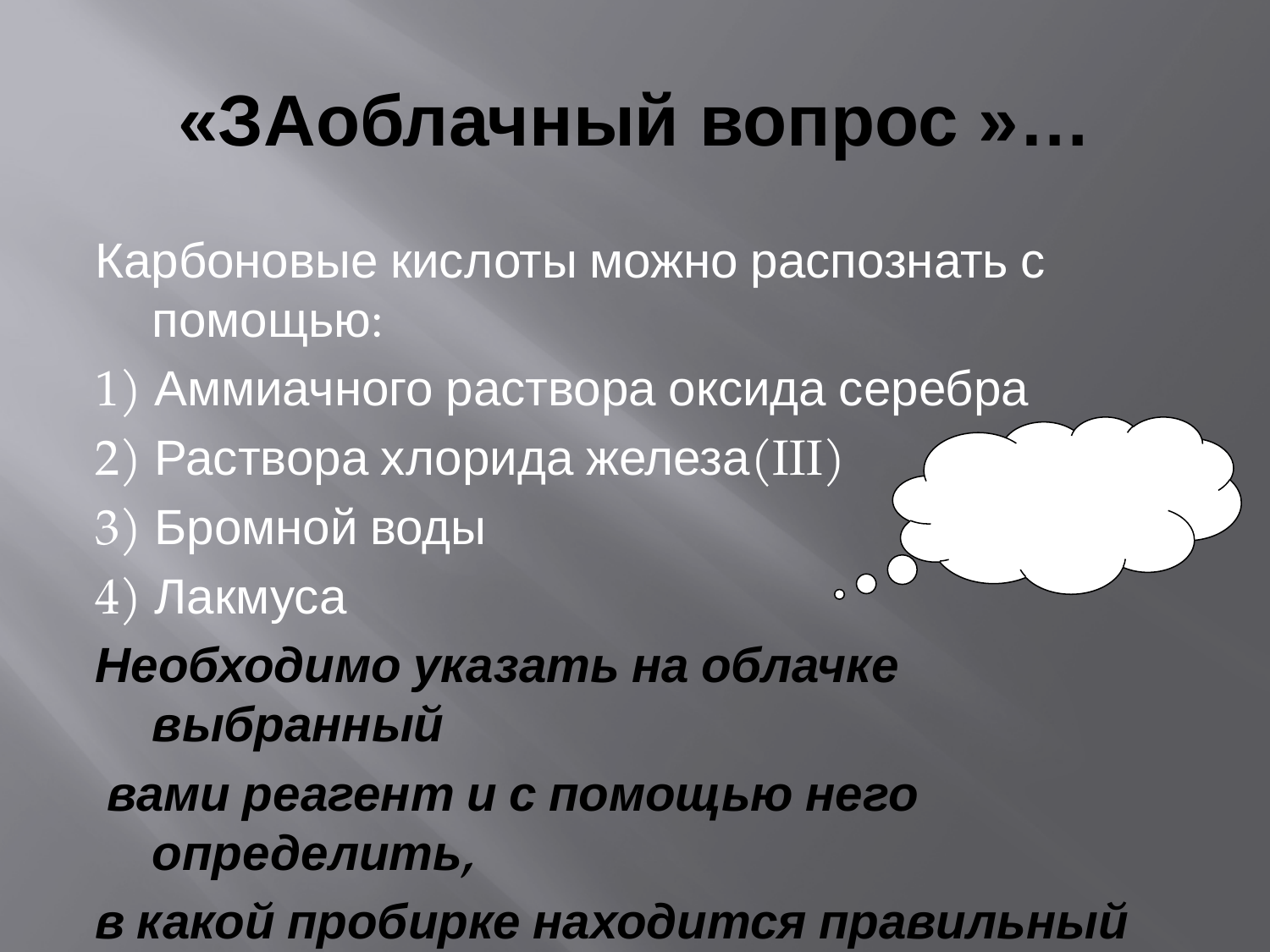

# «ЗАоблачный вопрос »…
Карбоновые кислоты можно распознать с помощью:
1) Аммиачного раствора оксида серебра
2) Раствора хлорида железа(III)
3) Бромной воды
4) Лакмуса
Необходимо указать на облачке выбранный
 вами реагент и с помощью него определить,
в какой пробирке находится правильный реагент